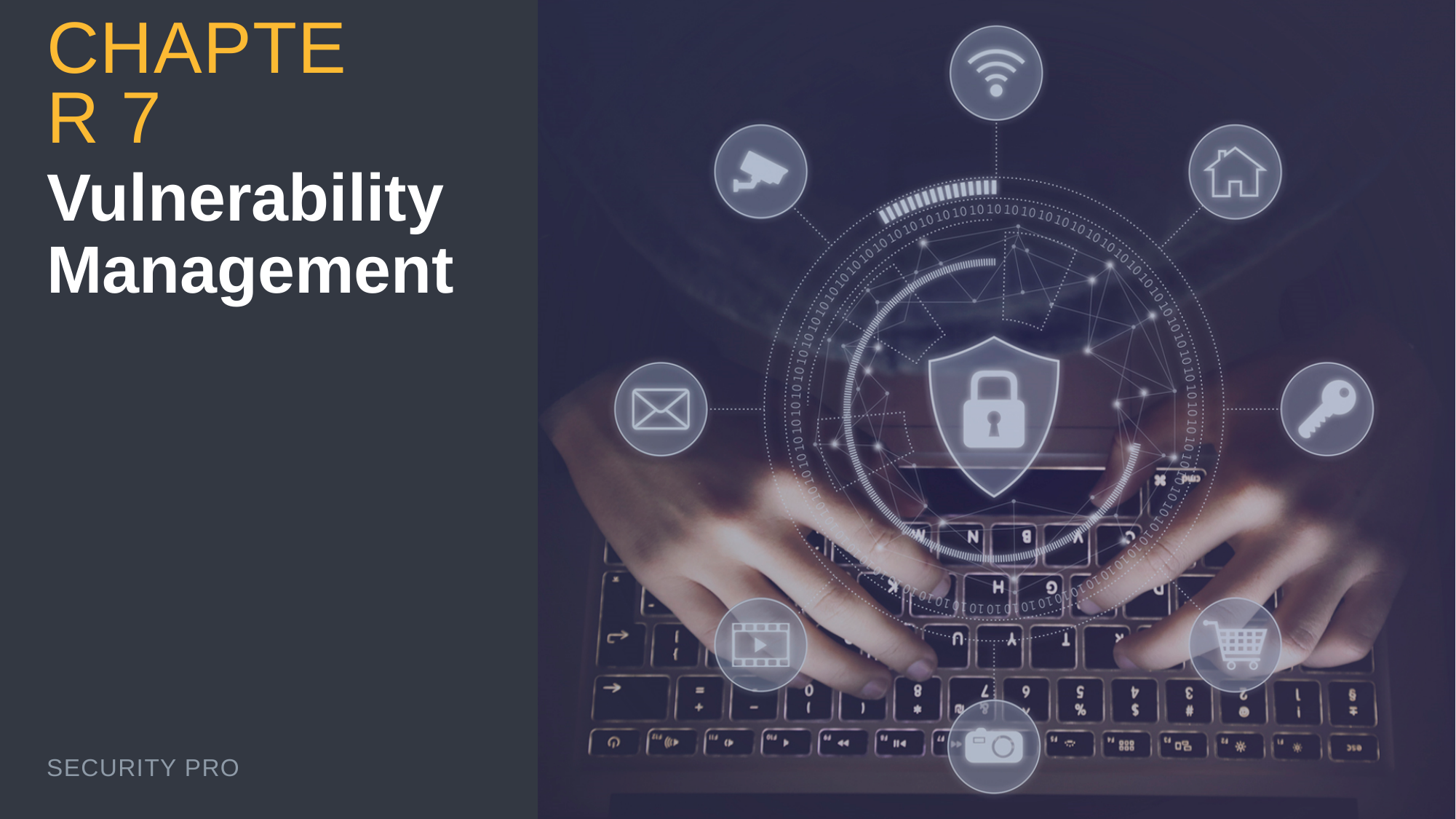

Chapter 7
# Vulnerability Management
Security Pro